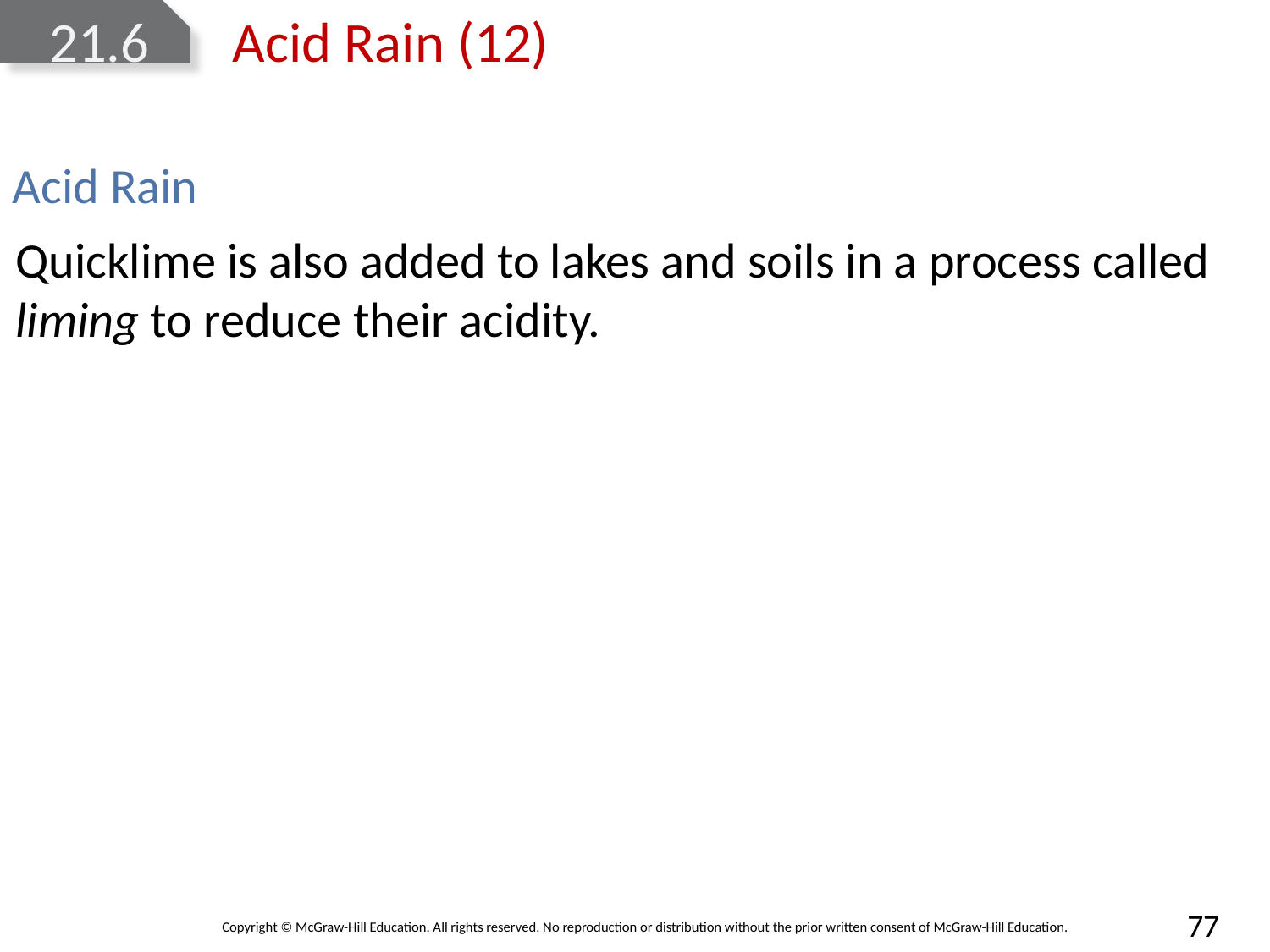

# 21.6 Acid Rain (12)
Acid Rain
Quicklime is also added to lakes and soils in a process called liming to reduce their acidity.